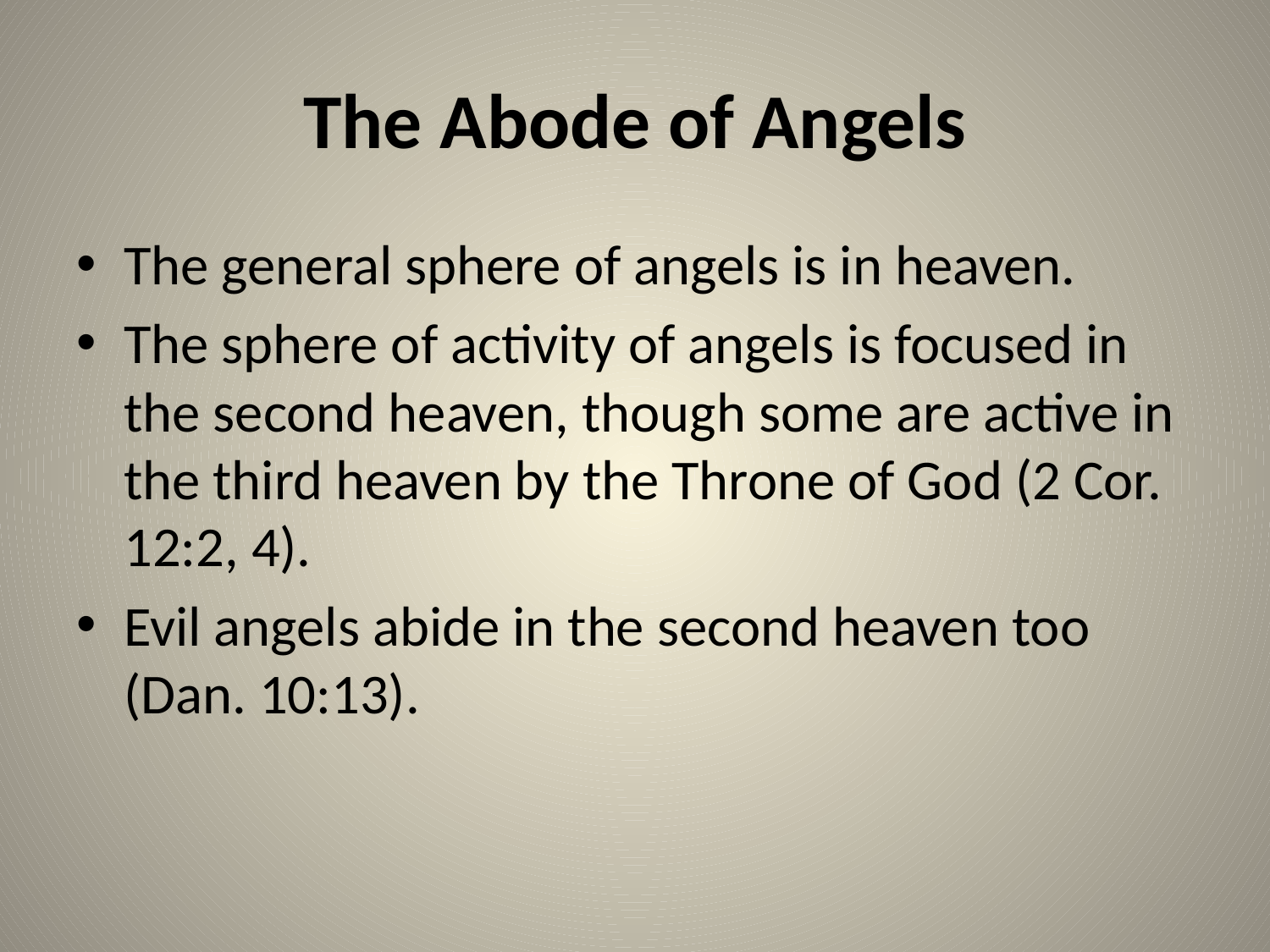

# The Abode of Angels
The general sphere of angels is in heaven.
The sphere of activity of angels is focused in the second heaven, though some are active in the third heaven by the Throne of God (2 Cor. 12:2, 4).
Evil angels abide in the second heaven too (Dan. 10:13).